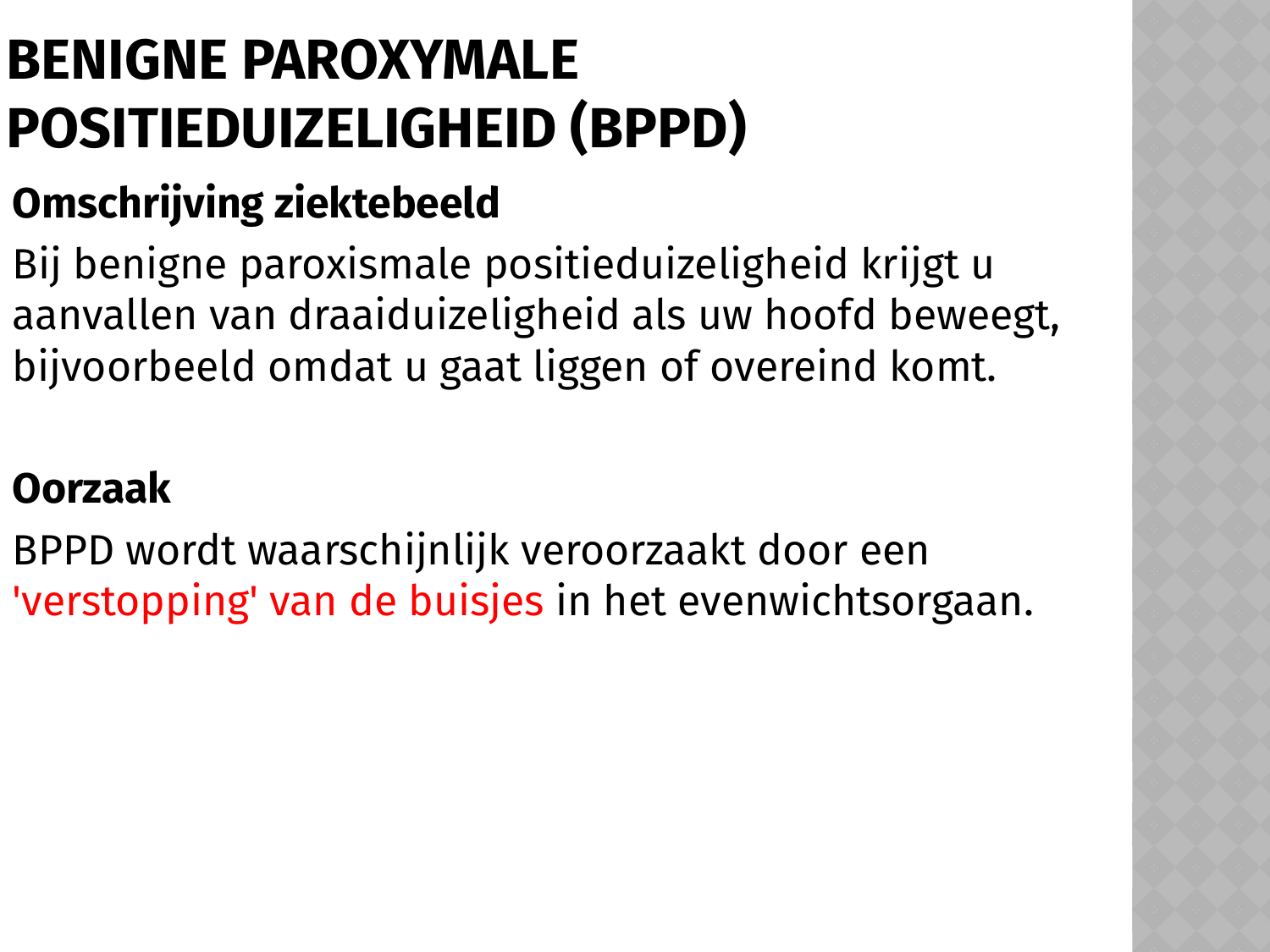

Benigne Paroxymale positieduizeligheid (BPPD)
Omschrijving ziektebeeld
Bij benigne paroxismale positieduizeligheid krijgt u aanvallen van draaiduizeligheid als uw hoofd beweegt, bijvoorbeeld omdat u gaat liggen of overeind komt.

Oorzaak
BPPD wordt waarschijnlijk veroorzaakt door een 'verstopping' van de buisjes in het evenwichtsorgaan.